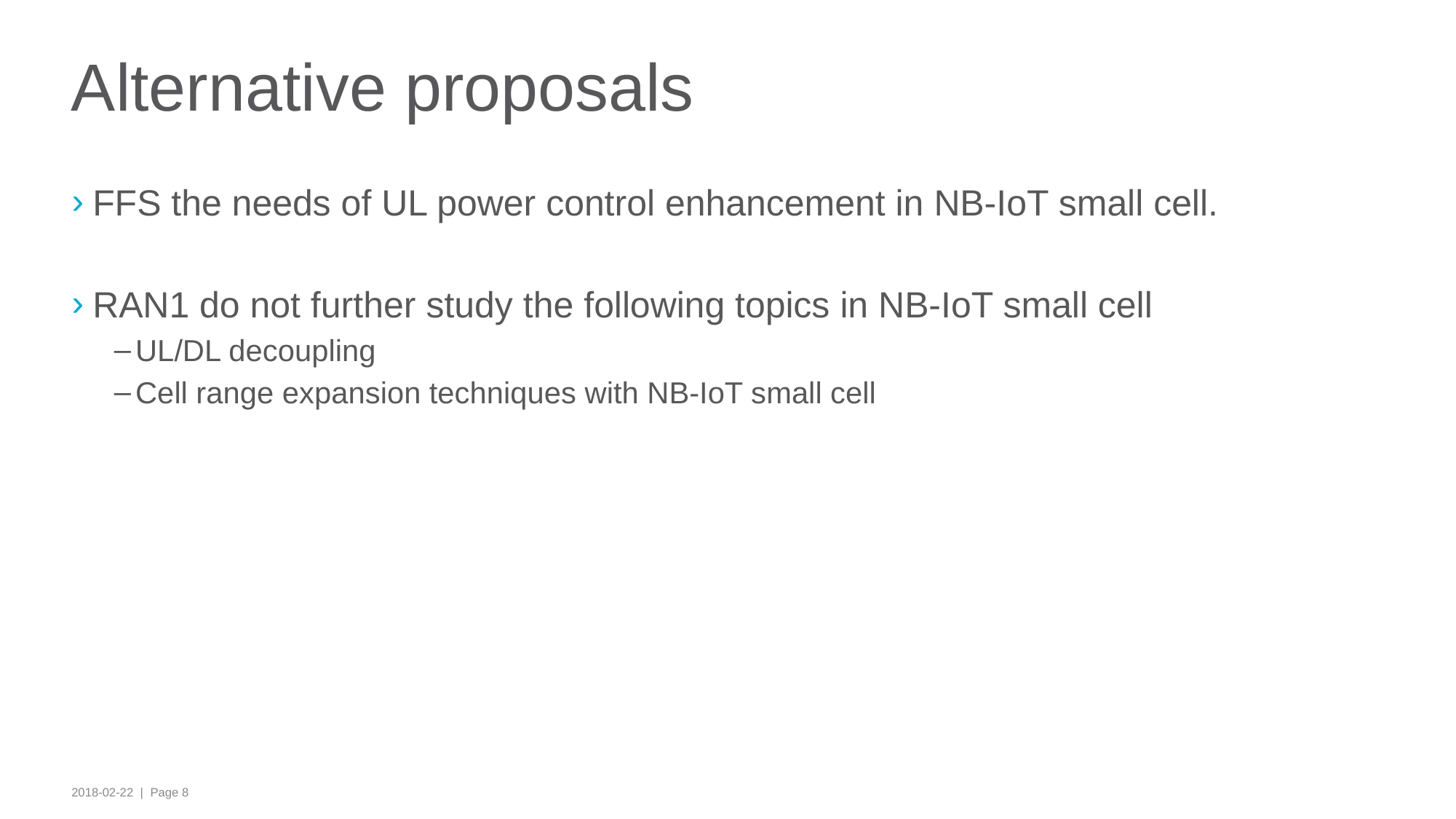

# Alternative proposals
FFS the needs of UL power control enhancement in NB-IoT small cell.

RAN1 do not further study the following topics in NB-IoT small cell
UL/DL decoupling
Cell range expansion techniques with NB-IoT small cell